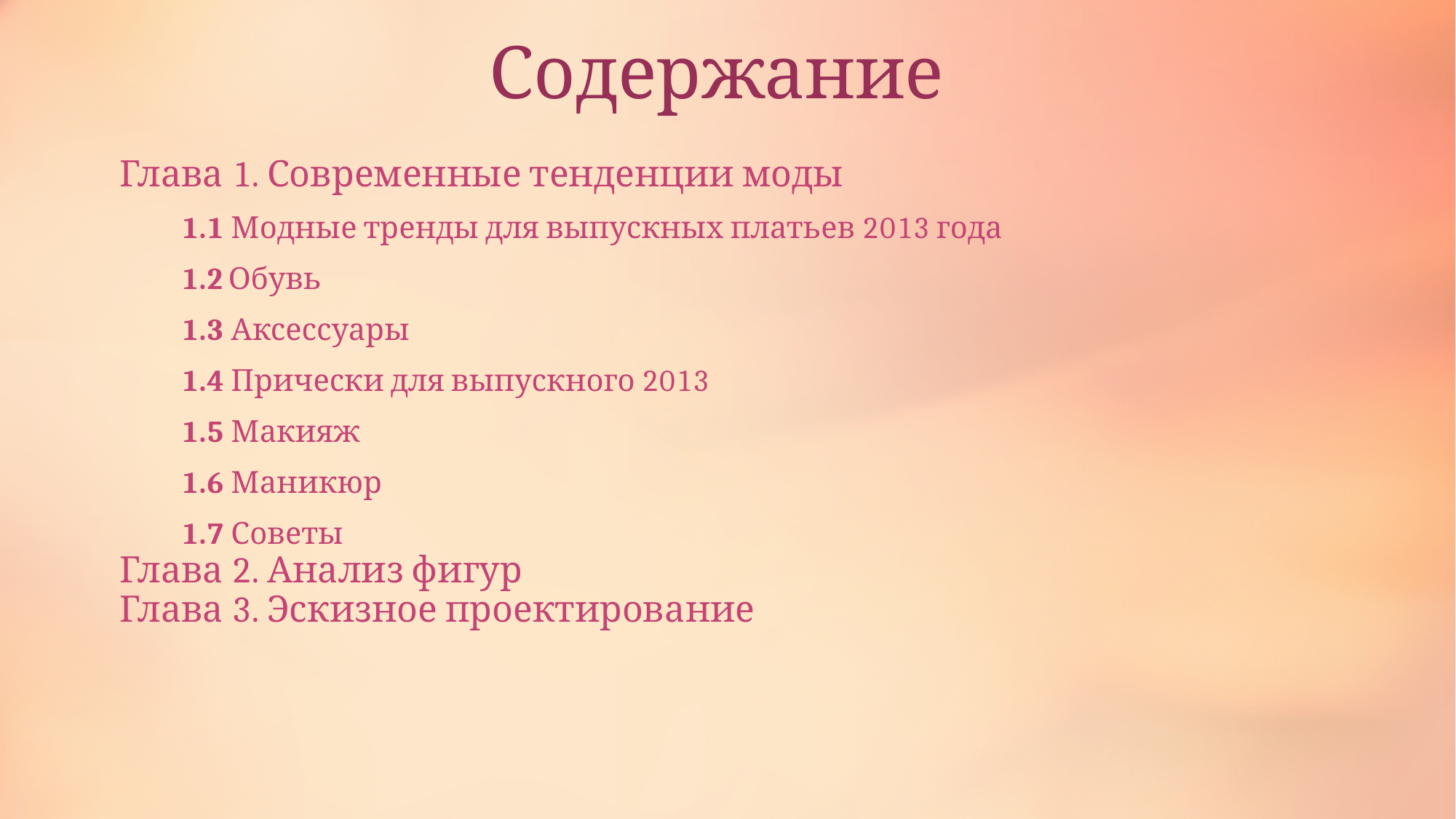

# Содержание
Глава 1. Современные тенденции моды
1.1 Модные тренды для выпускных платьев 2013 года
1.2 Обувь
1.3 Аксессуары
1.4 Прически для выпускного 2013
1.5 Макияж
1.6 Маникюр
1.7 Советы
Глава 2. Анализ фигур
Глава 3. Эскизное проектирование